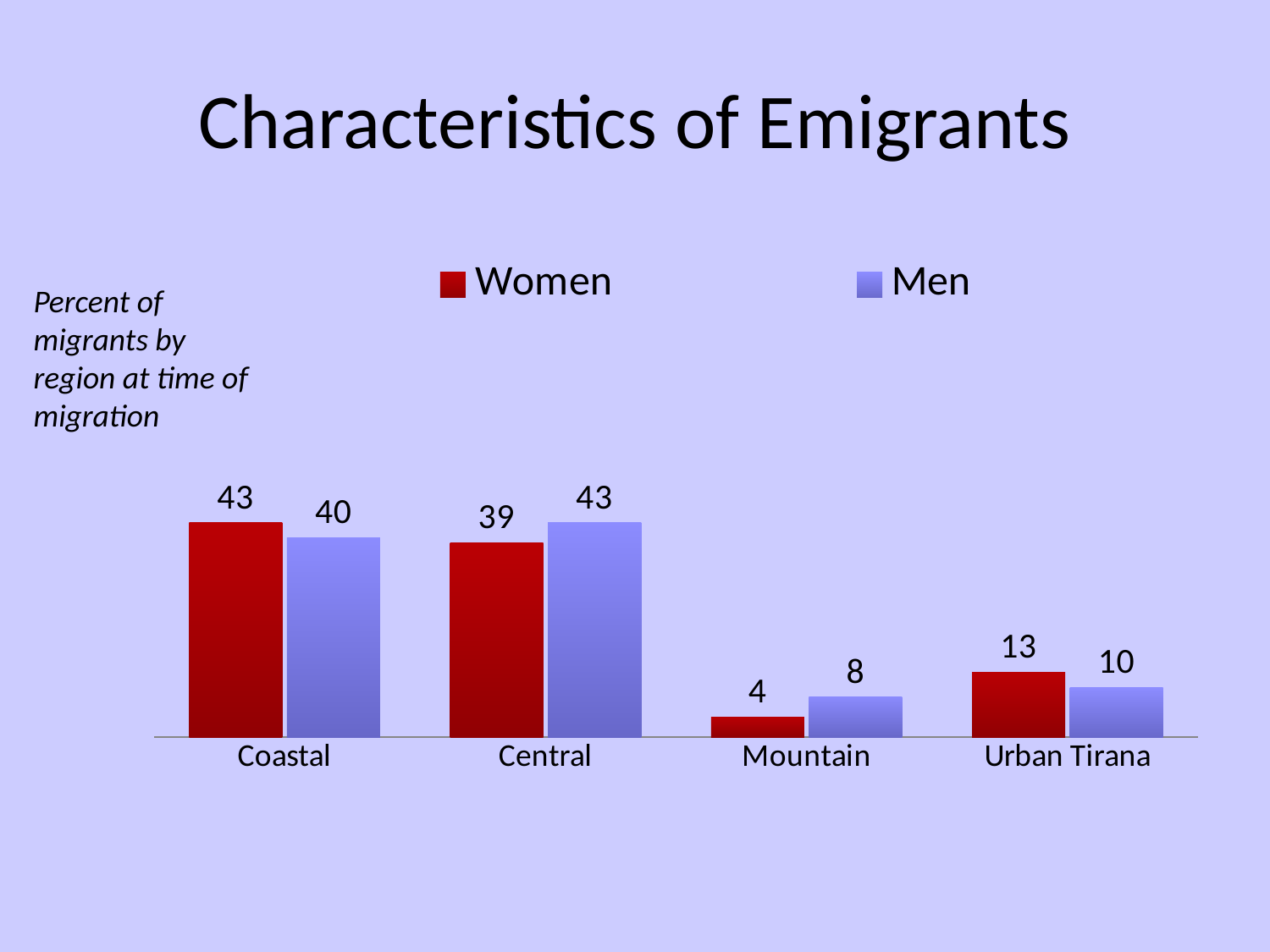

# Characteristics of Emigrants

### Chart

| Category | Women | Men |
|---|---|---|
| Coastal | 43.0 | 40.0 |
| Central | 39.0 | 43.0 |
| Mountain | 4.0 | 8.0 |
| Urban Tirana | 13.0 | 10.0 |
Percent of migrants by region at time of migration